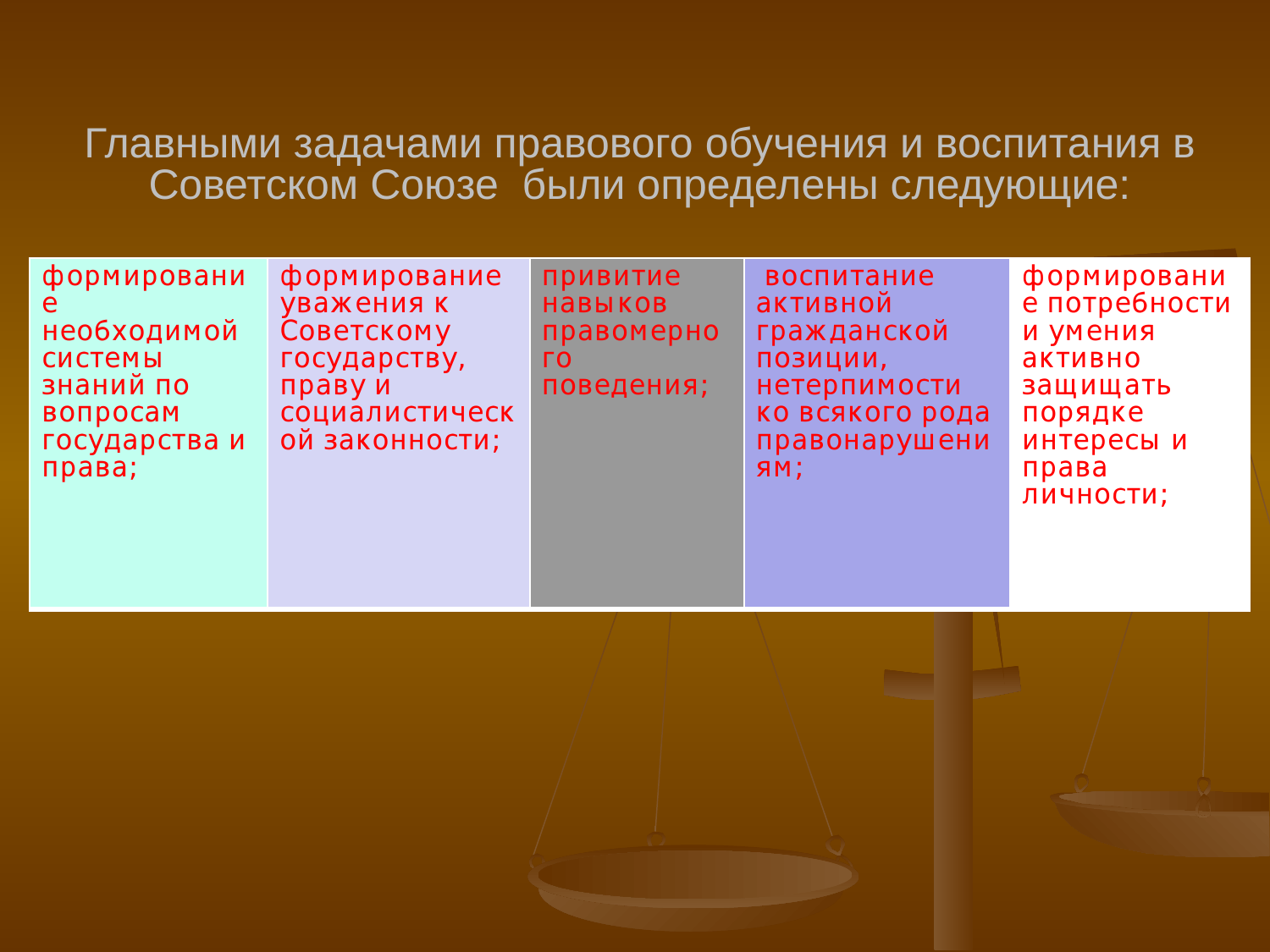

Главными задачами правового обучения и воспитания в Советском Союзе  были определены следующие:
| формирование необходимой системы знаний по вопросам государства и права; | формирование уважения к Советскому государству, праву и социалистической законности; | привитие навыков правомерного поведения; | воспитание активной гражданской позиции, нетерпимости ко всякого рода правонарушениям; | формирование потребности и умения активно защищать порядке интересы и права личности; |
| --- | --- | --- | --- | --- |